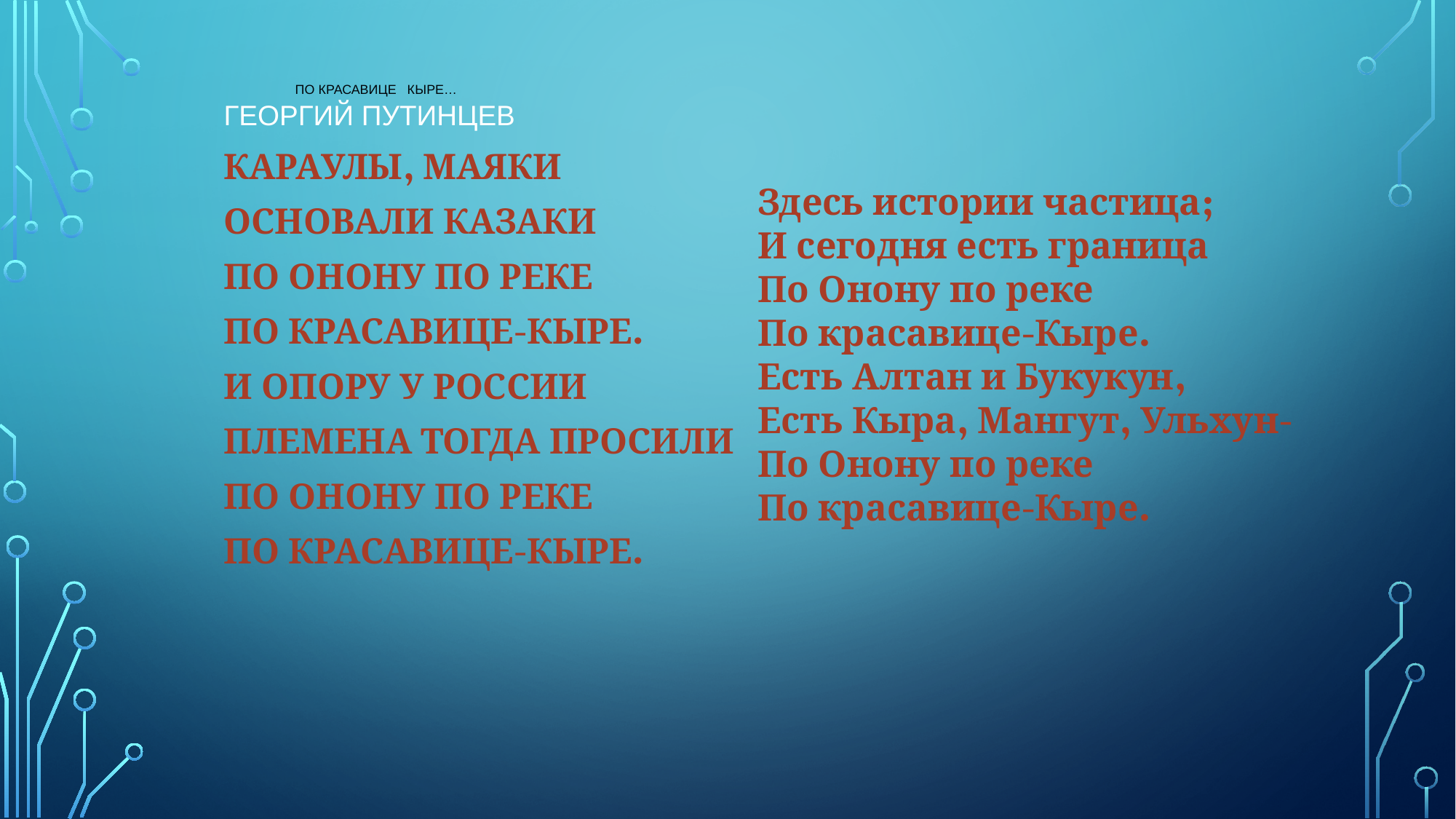

Георгий Путинцев
Караулы, маяки
Основали казаки
По Онону по реке
По красавице-Кыре.
И опору у России
Племена тогда просили
По Онону по реке
По красавице-Кыре.

# По красавице   Кыре…
Здесь истории частица;
И сегодня есть граница
По Онону по реке
По красавице-Кыре.
Есть Алтан и Букукун,
Есть Кыра, Мангут, Ульхун-
По Онону по реке
По красавице-Кыре.